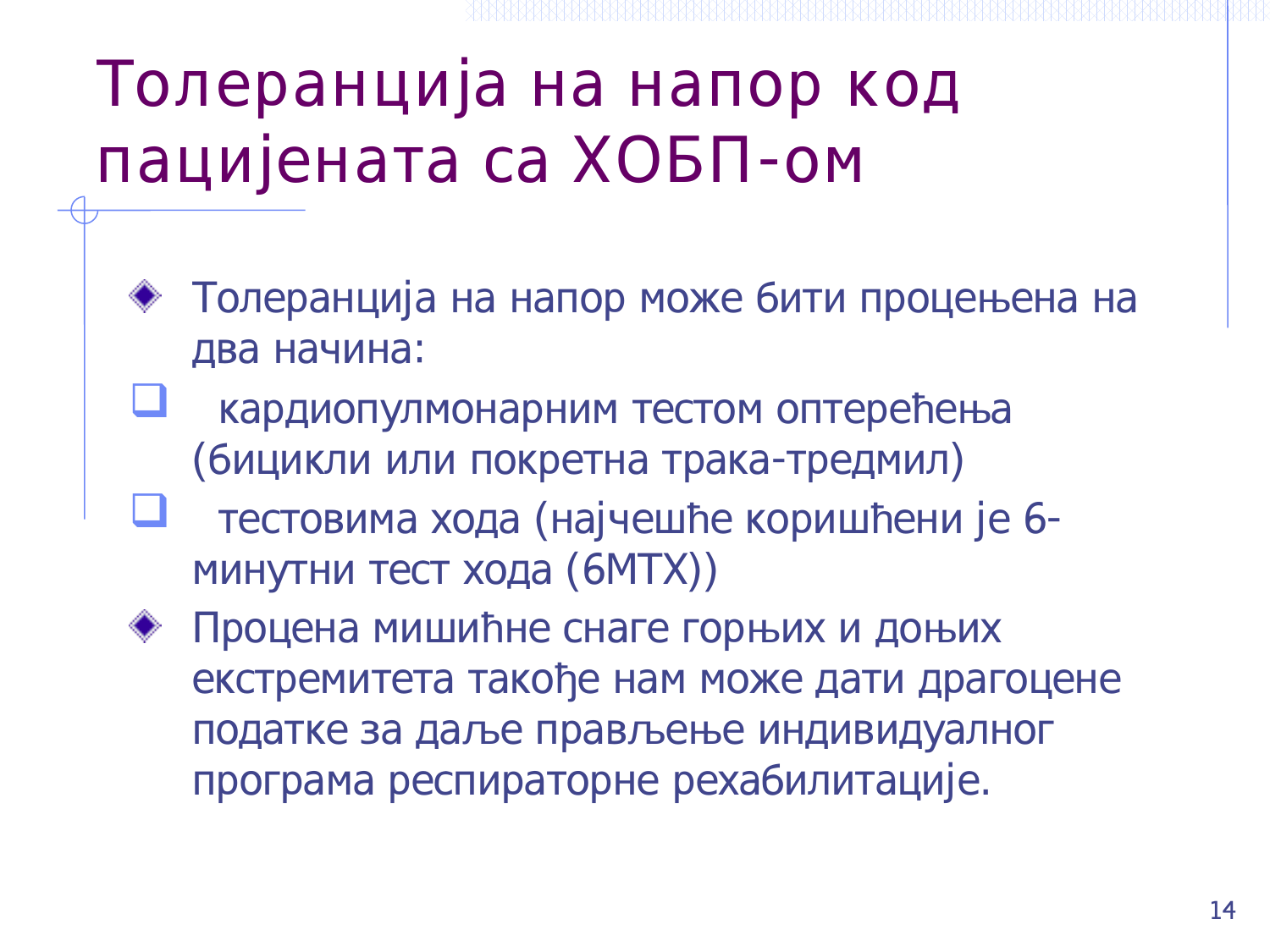

# Толеранција на напор код пацијената са ХОБП-ом
Толеранција на напор може бити процењена на два начина:
  кардиопулмонарним тестом оптерећења (бицикли или покретна трака-тредмил)
  тестовима хода (најчешће коришћени је 6-минутни тест хода (6МТХ))
Процена мишићне снаге горњих и доњих екстремитета такође нам може дати драгоцене податке за даље прављење индивидуалног програма респираторне рехабилитације.
14